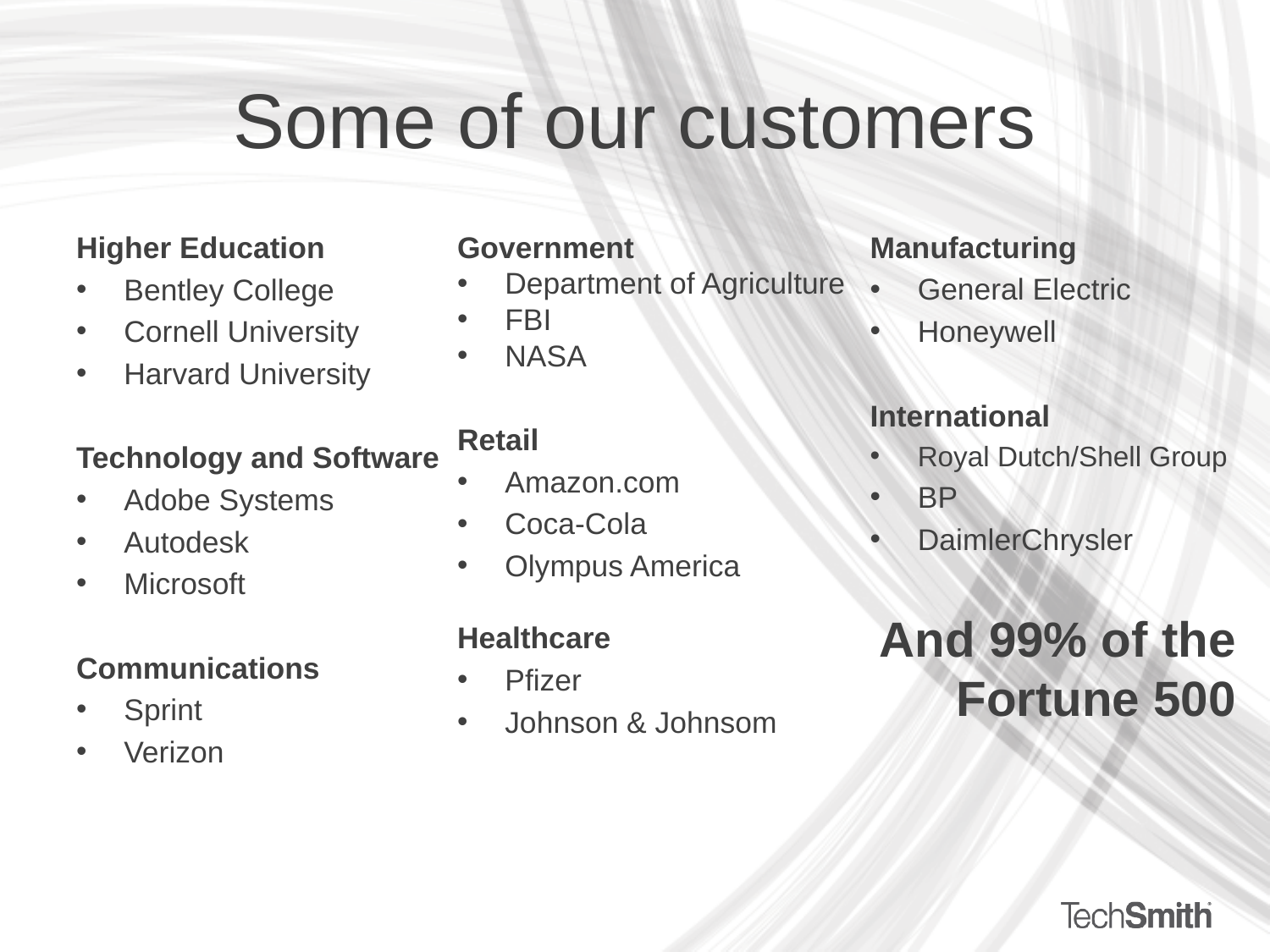

# Some of our customers
Higher Education
Bentley College
Cornell University
Harvard University

Technology and Software
Adobe Systems
Autodesk
Microsoft

Communications
Sprint
Verizon

Government
Department of Agriculture
FBI
NASA

Retail
Amazon.com
Coca-Cola
Olympus America

Healthcare
Pfizer
Johnson & Johnsom

Manufacturing
General Electric
Honeywell

International
Royal Dutch/Shell Group
BP
DaimlerChrysler

And 99% of the Fortune 500